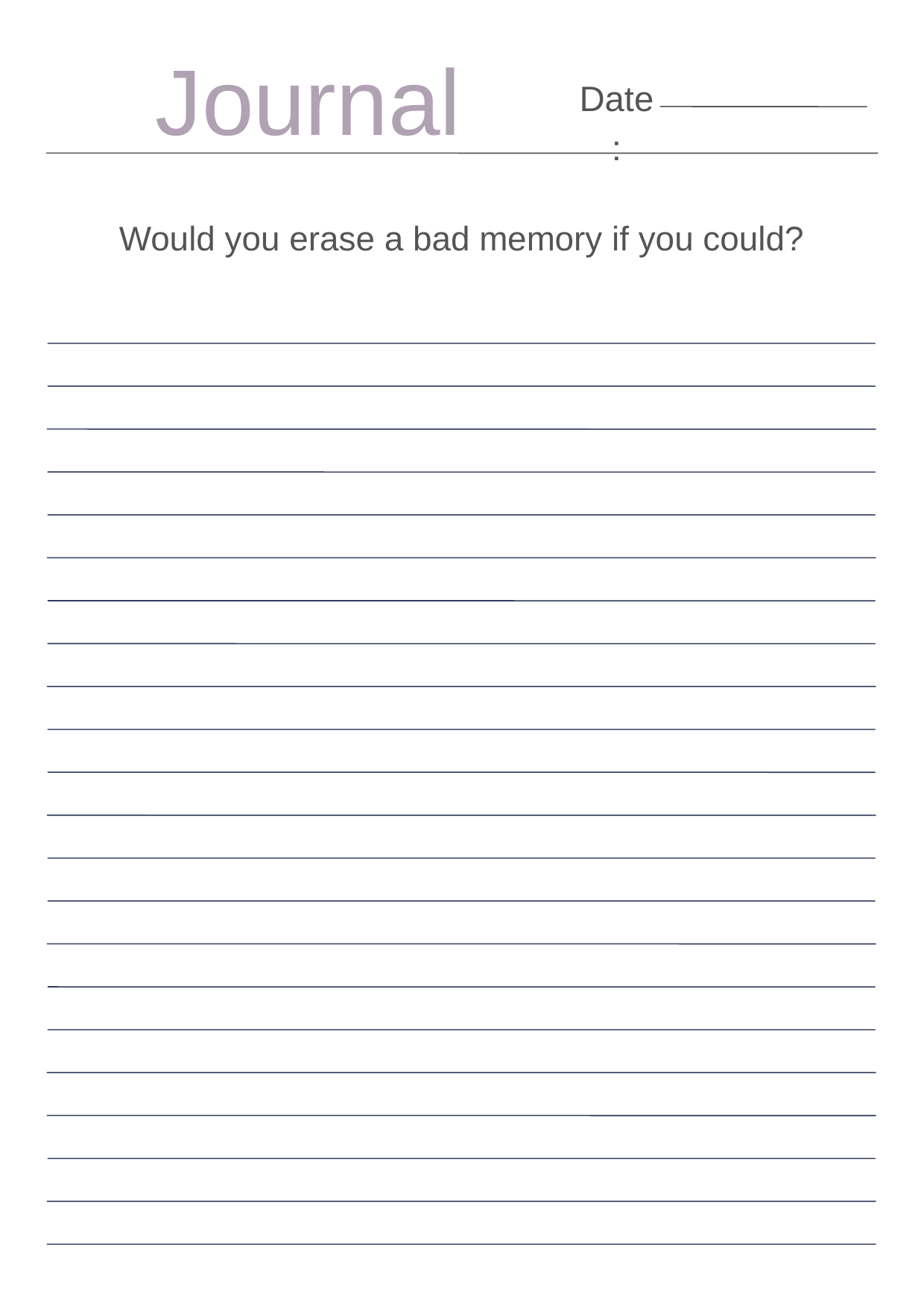

Journal
Date:

Would you erase a bad memory if you could?